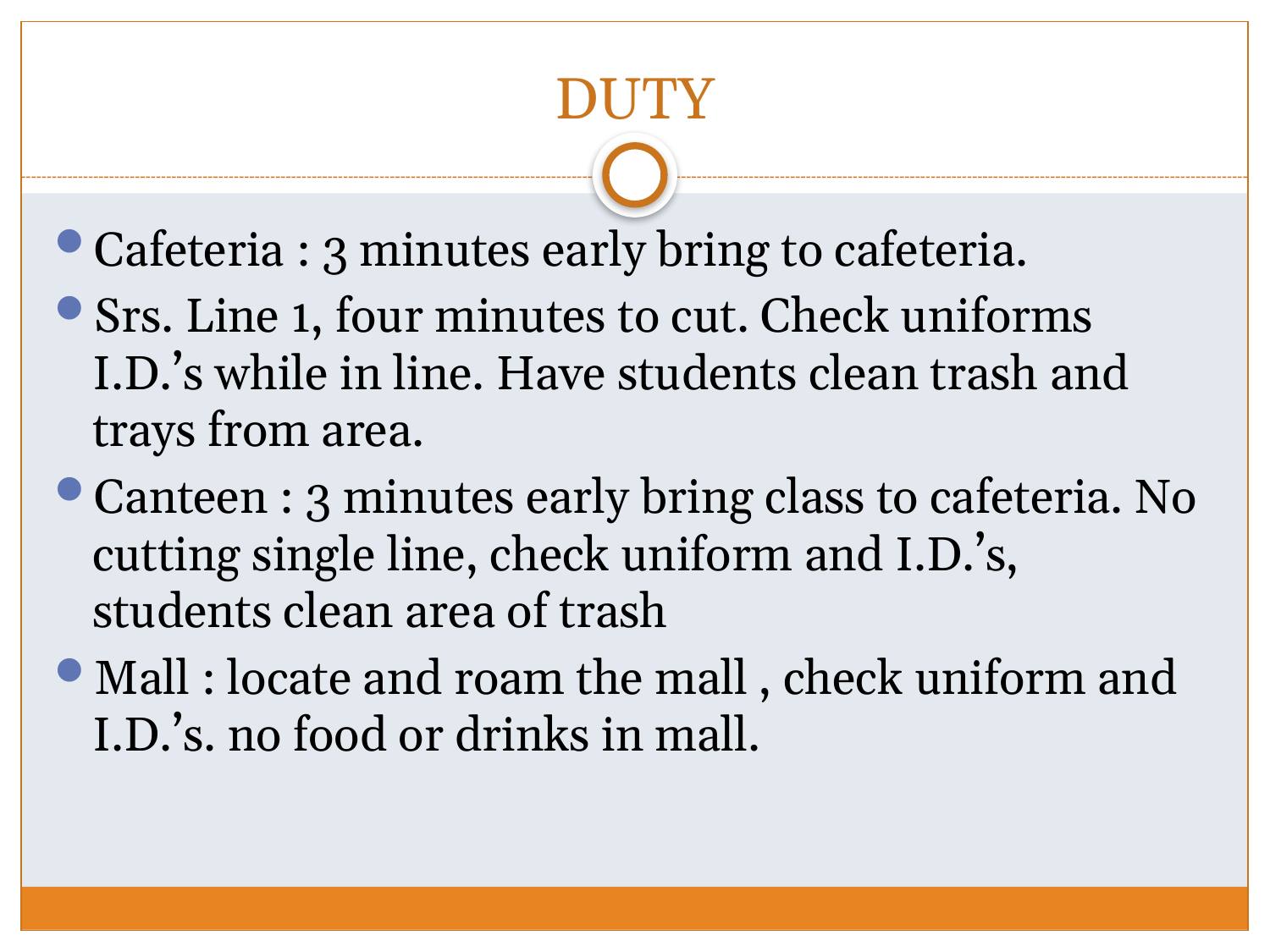

# DUTY
Cafeteria : 3 minutes early bring to cafeteria.
Srs. Line 1, four minutes to cut. Check uniforms I.D.’s while in line. Have students clean trash and trays from area.
Canteen : 3 minutes early bring class to cafeteria. No cutting single line, check uniform and I.D.’s, students clean area of trash
Mall : locate and roam the mall , check uniform and I.D.’s. no food or drinks in mall.